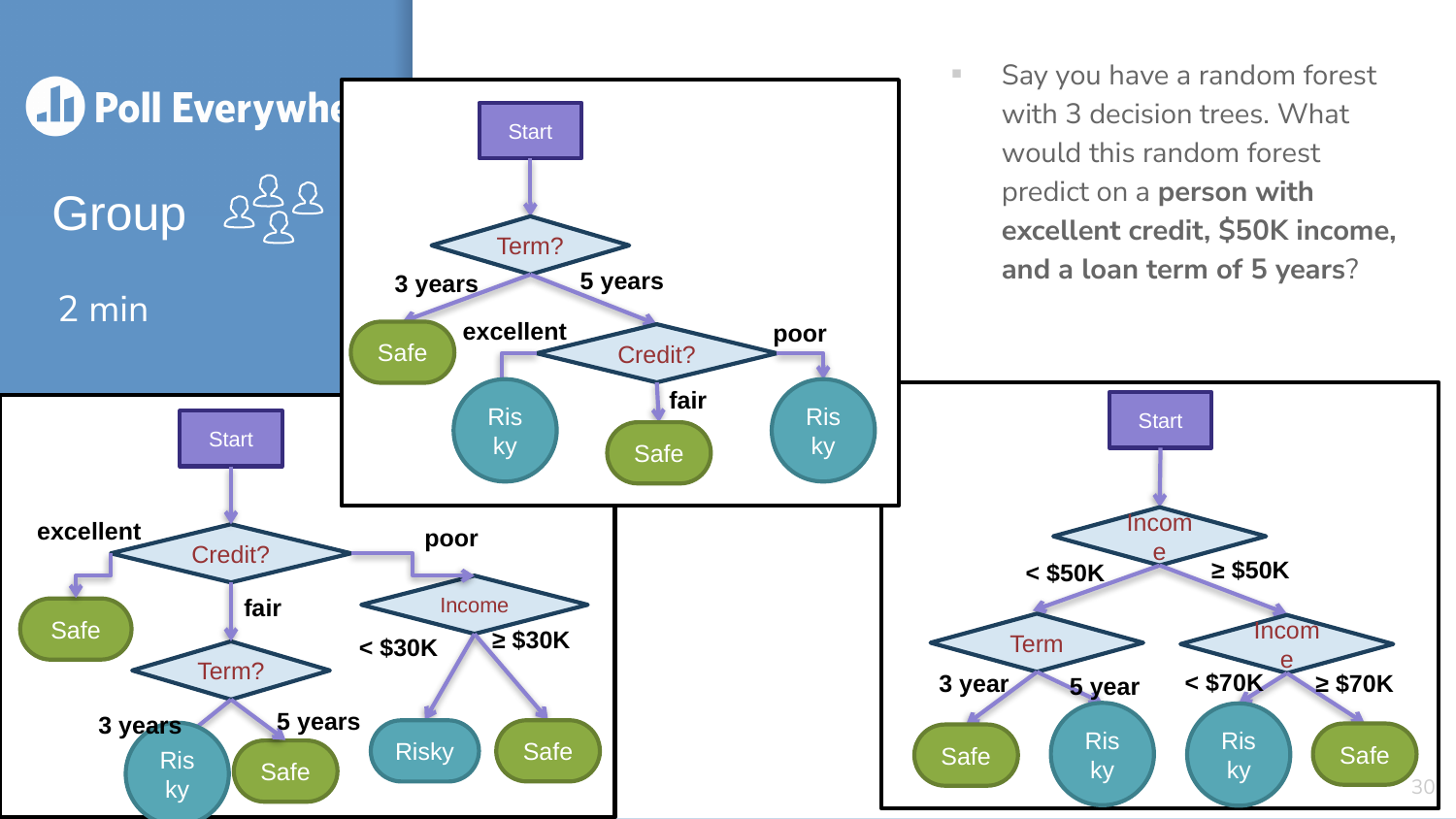

Say you have a random forest with 3 decision trees. What would this random forest predict on a person with excellent credit, $50K income, and a loan term of 5 years?

Start
Term?
5 years
3 years
excellent
poor
Safe
Credit?
fair
Risky
Risky
Safe
# 2 min

Start
Income
≥ $50K
< $50K
Term
Income
< $70K
≥ $70K
3 year
5 year
Risky
Safe
Risky
Safe

Start
Credit?
excellent
Safe
poor
Income
fair
Term?
5 years
3 years
Safe
Risky
≥ $30K
Risky
< $30K
Safe
30